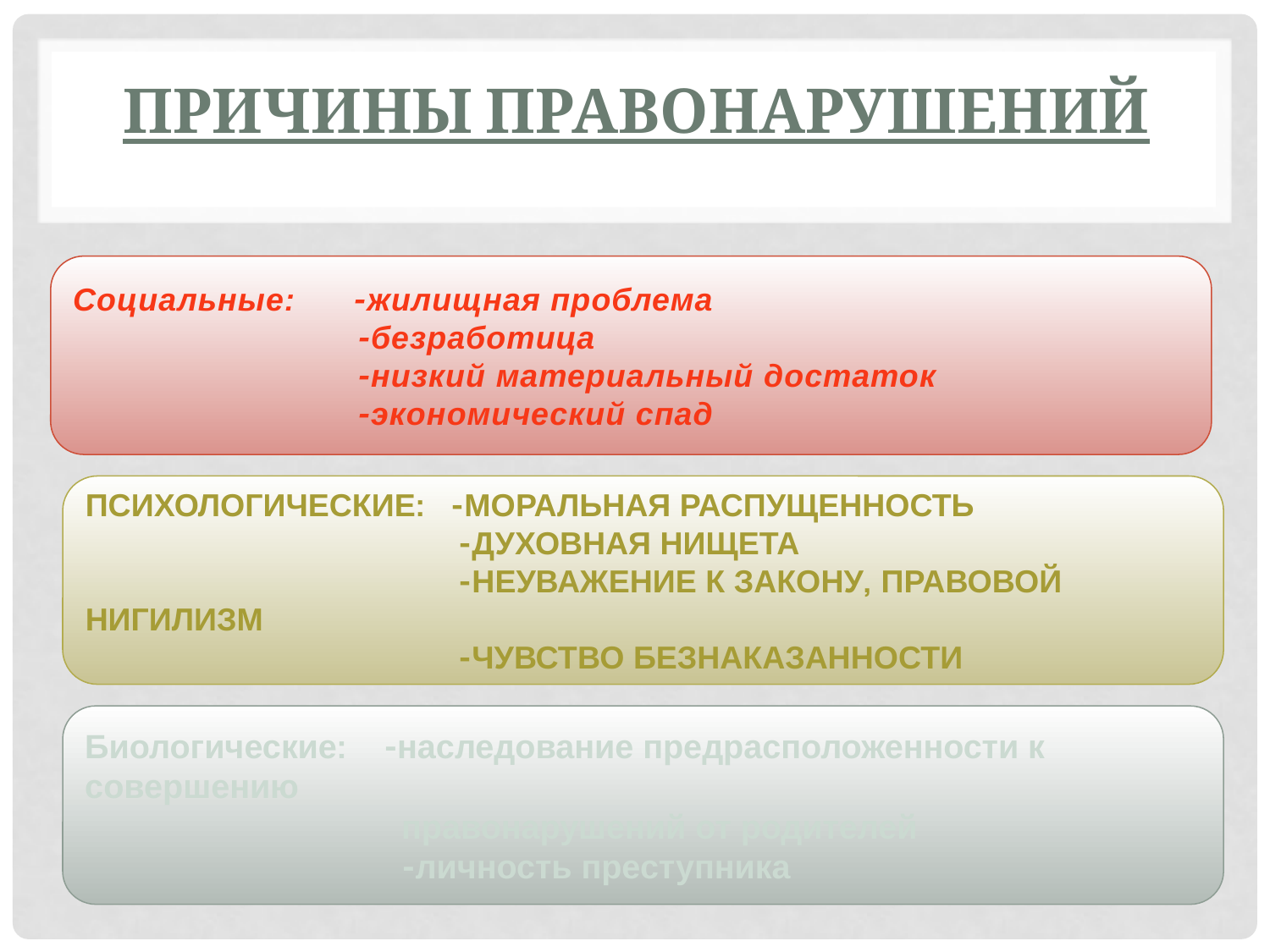

# Причины правонарушений

Социальные:      -жилищная проблема
                             -безработица
                             -низкий материальный достаток
                             -экономический спад

Психологические:   -моральная распущенность
                                          -духовная нищета
                                          -неуважение к закону, правовой нигилизм
                                          -чувство безнаказанности
Биологические:    -наследование предрасположенности к совершению
                                  правонарушений от родителей
                                  -личность преступника